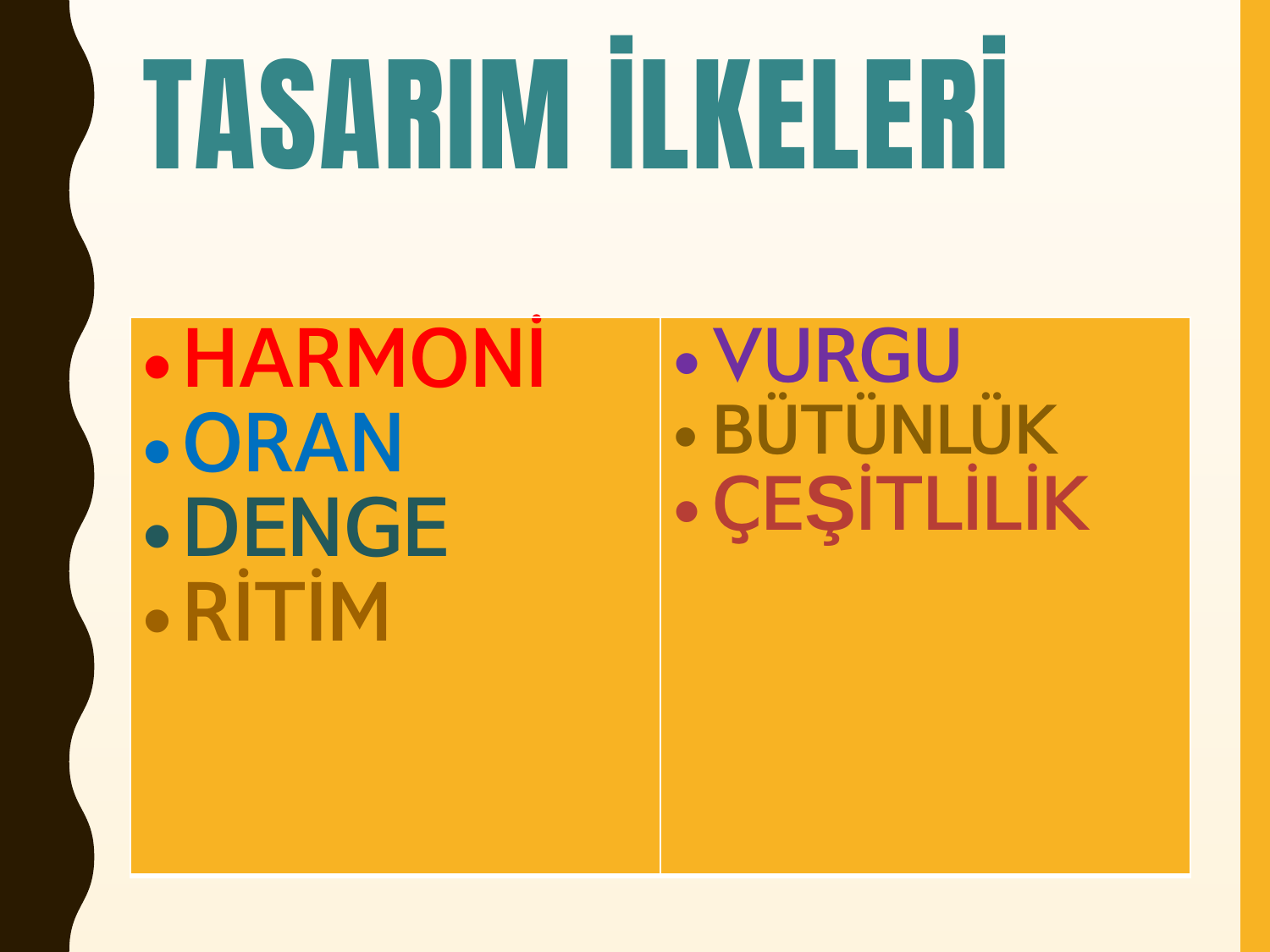

# Tasarım İlkeleri
| HARMONİ ORAN DENGE RİTİM | VURGU BÜTÜNLÜK ÇEŞİTLİLİK |
| --- | --- |